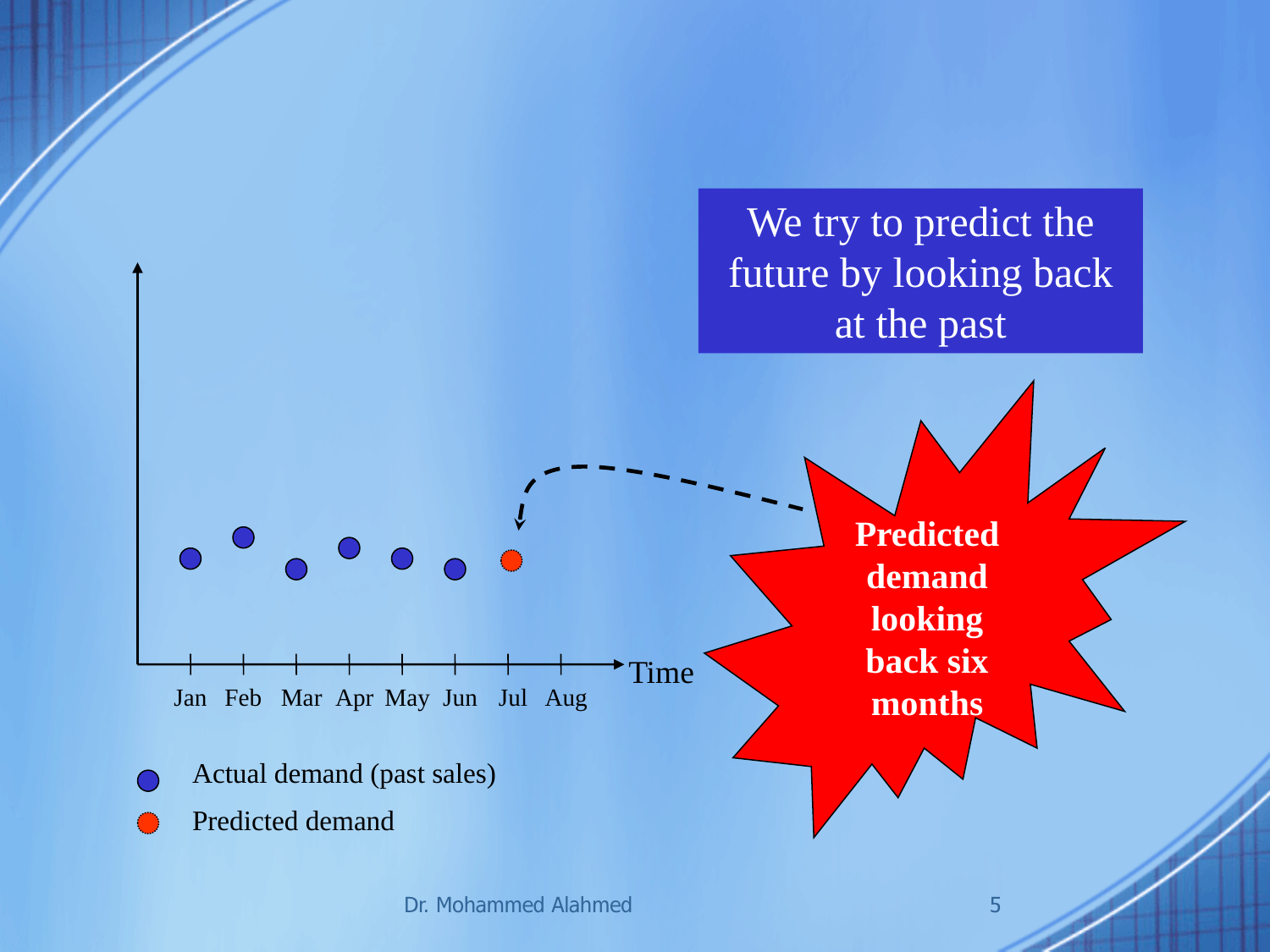

We try to predict the future by looking back at the past

Time

Jan
Feb
Mar
Apr
May
Jun
Jul
Aug
Predicted demand looking back six months

Actual demand (past sales)
Predicted demand

Dr. Mohammed Alahmed
5